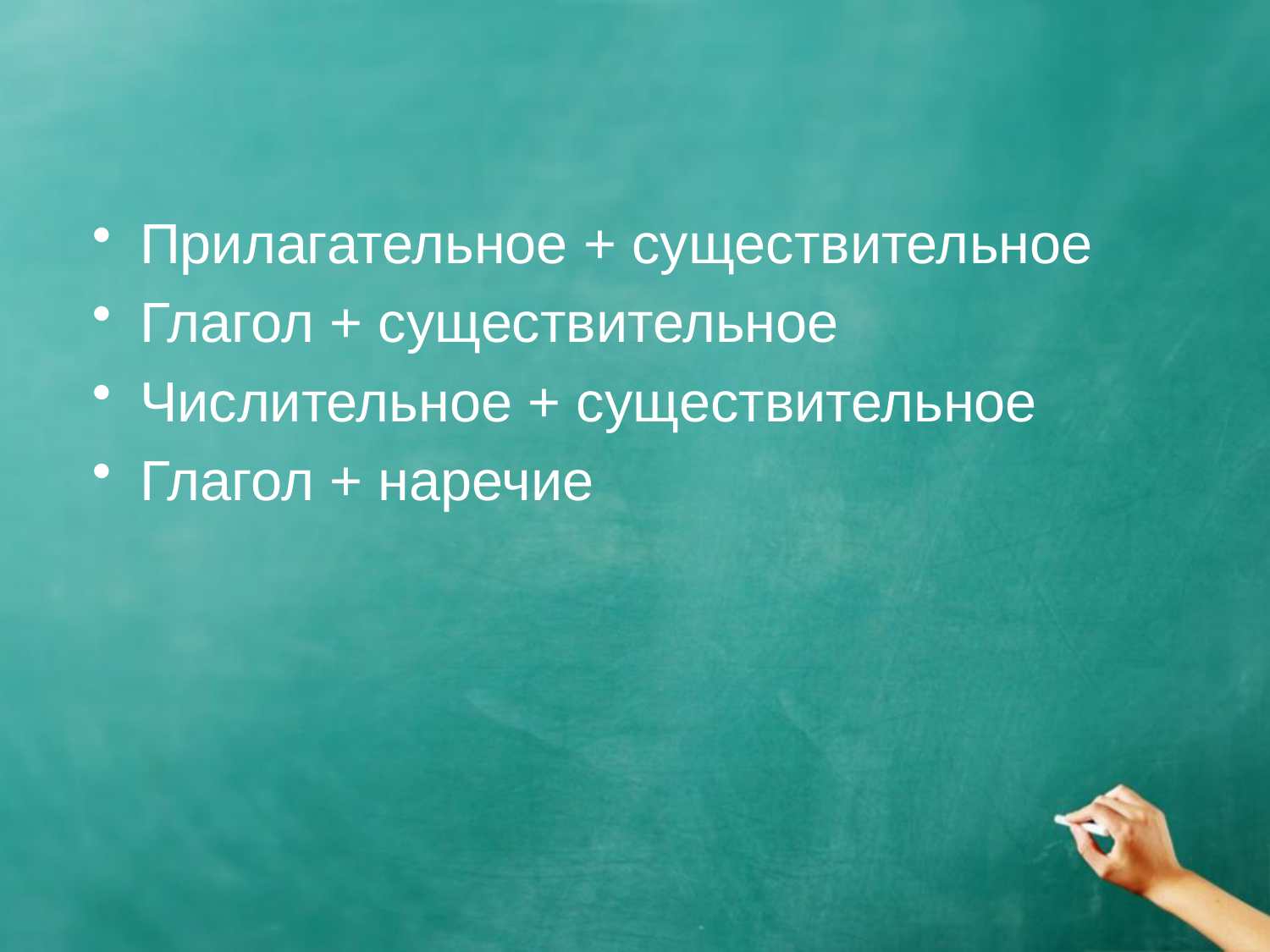

#
Прилагательное + существительное
Глагол + существительное
Числительное + существительное
Глагол + наречие